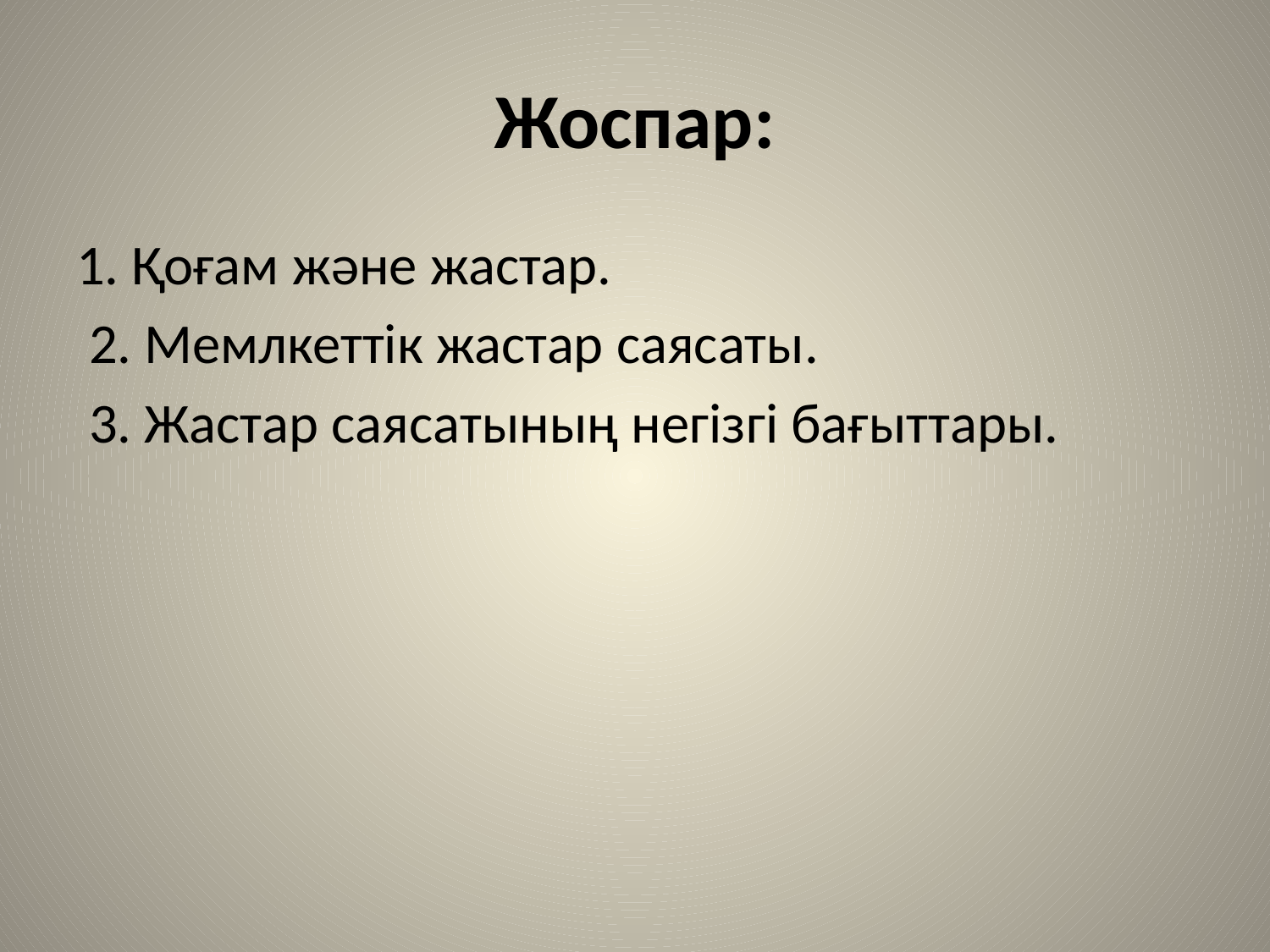

# Жоспар:
1. Қоғам және жастар.
 2. Мемлкеттік жастар саясаты.
 3. Жастар саясатының негізгі бағыттары.